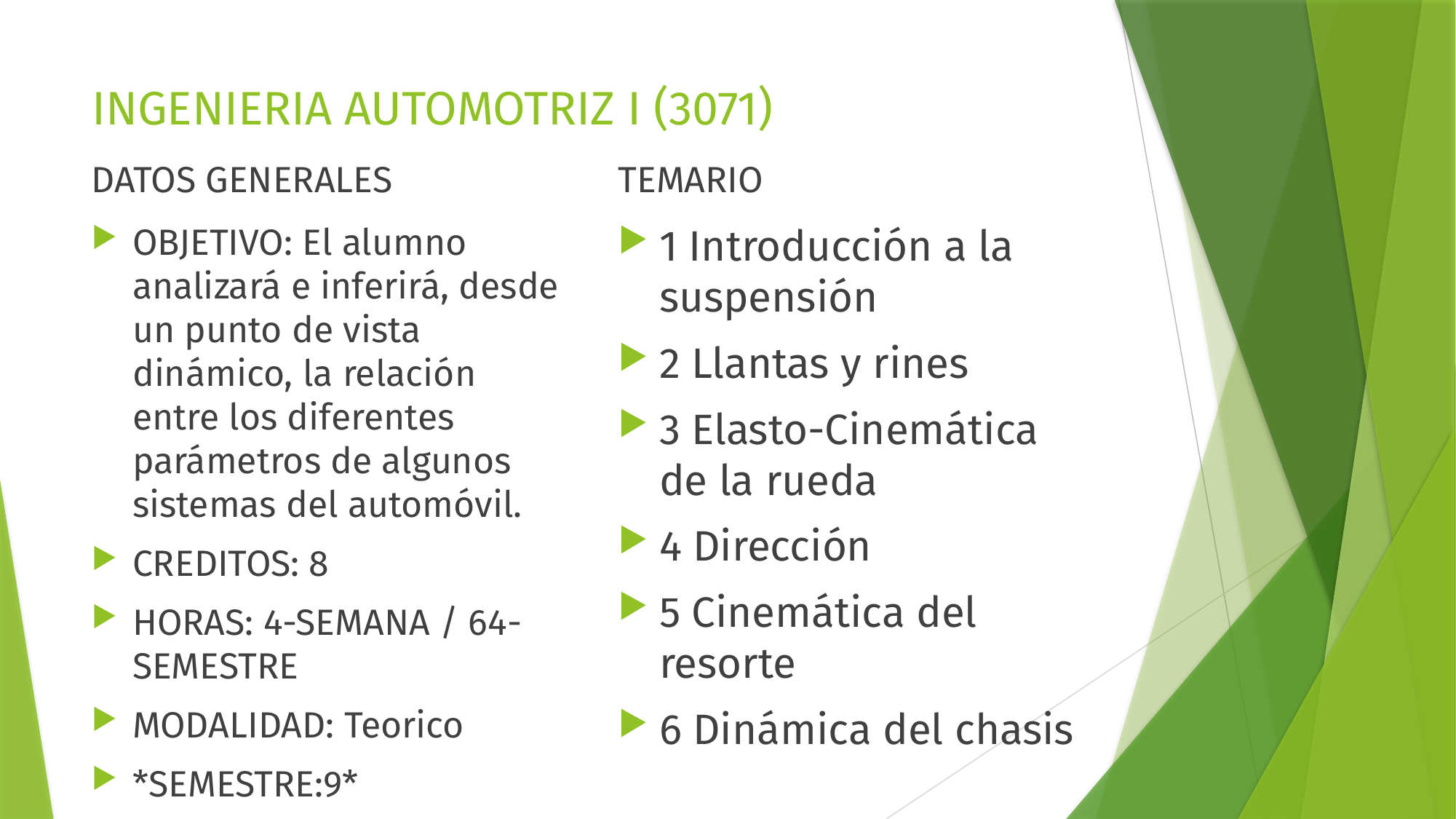

# INGENIERIA AUTOMOTRIZ I (3071)
DATOS GENERALES
TEMARIO
OBJETIVO: El alumno analizará e inferirá, desde un punto de vista dinámico, la relación entre los diferentes parámetros de algunos sistemas del automóvil.
CREDITOS: 8
HORAS: 4-SEMANA / 64-SEMESTRE
MODALIDAD: Teorico
*SEMESTRE:9*
1 Introducción a la suspensión
2 Llantas y rines
3 Elasto-Cinemática de la rueda
4 Dirección
5 Cinemática del resorte
6 Dinámica del chasis